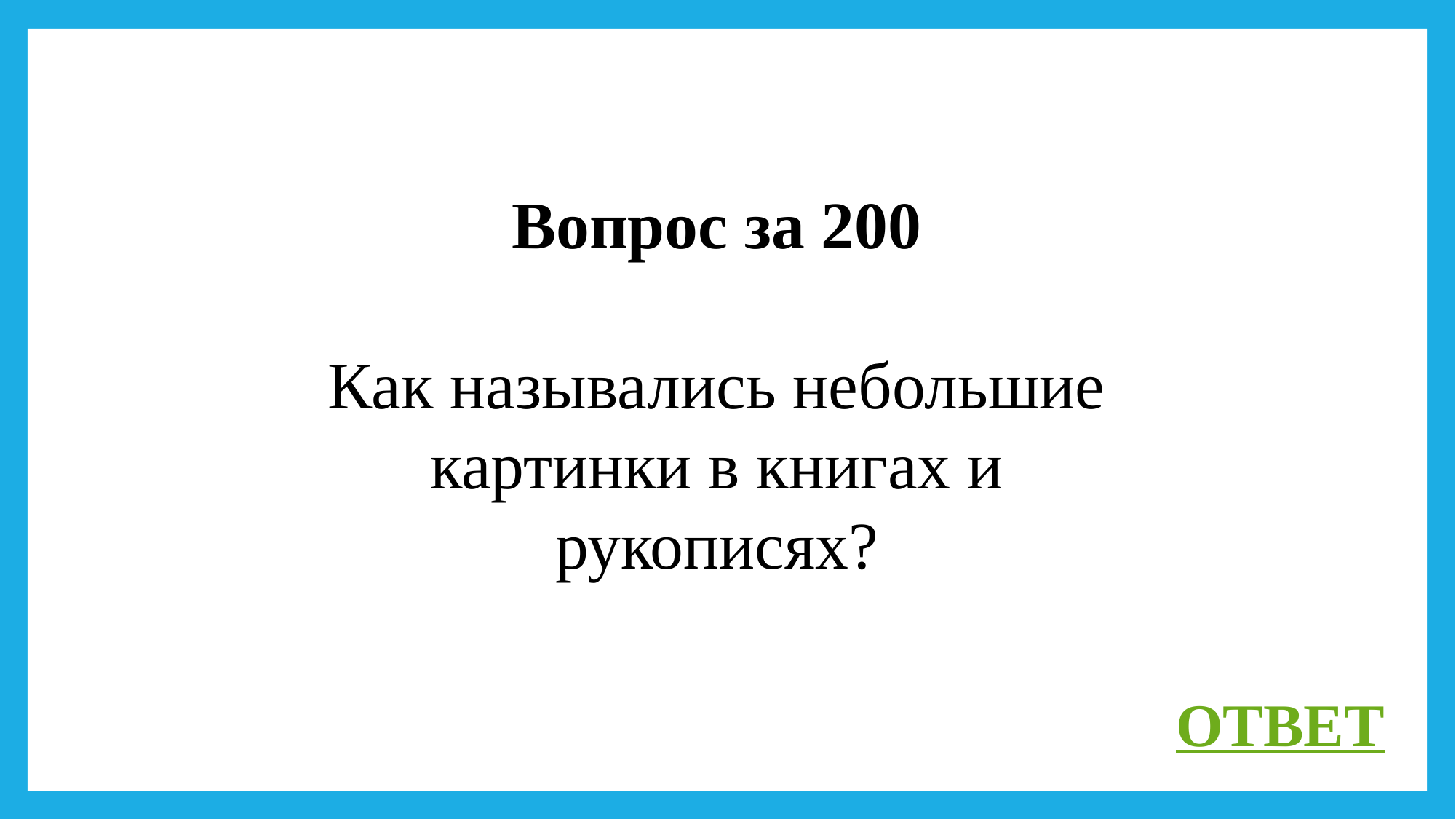

Вопрос за 200

Как назывались небольшие картинки в книгах и рукописях?
ОТВЕТ